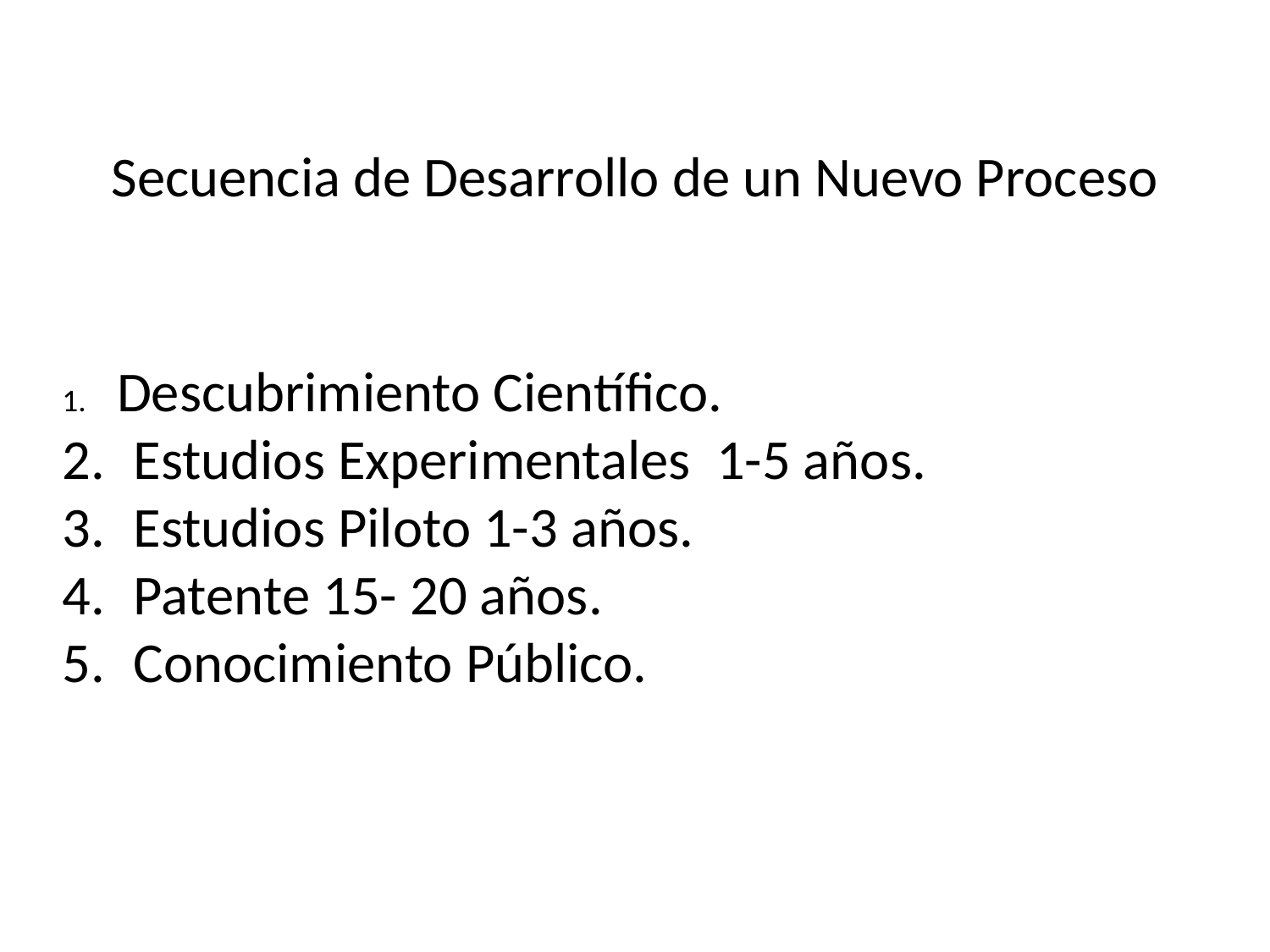

# Secuencia de Desarrollo de un Nuevo Proceso
 Descubrimiento Científico.
Estudios Experimentales  1-5 años.
Estudios Piloto 1-3 años.
Patente 15- 20 años.
Conocimiento Público.